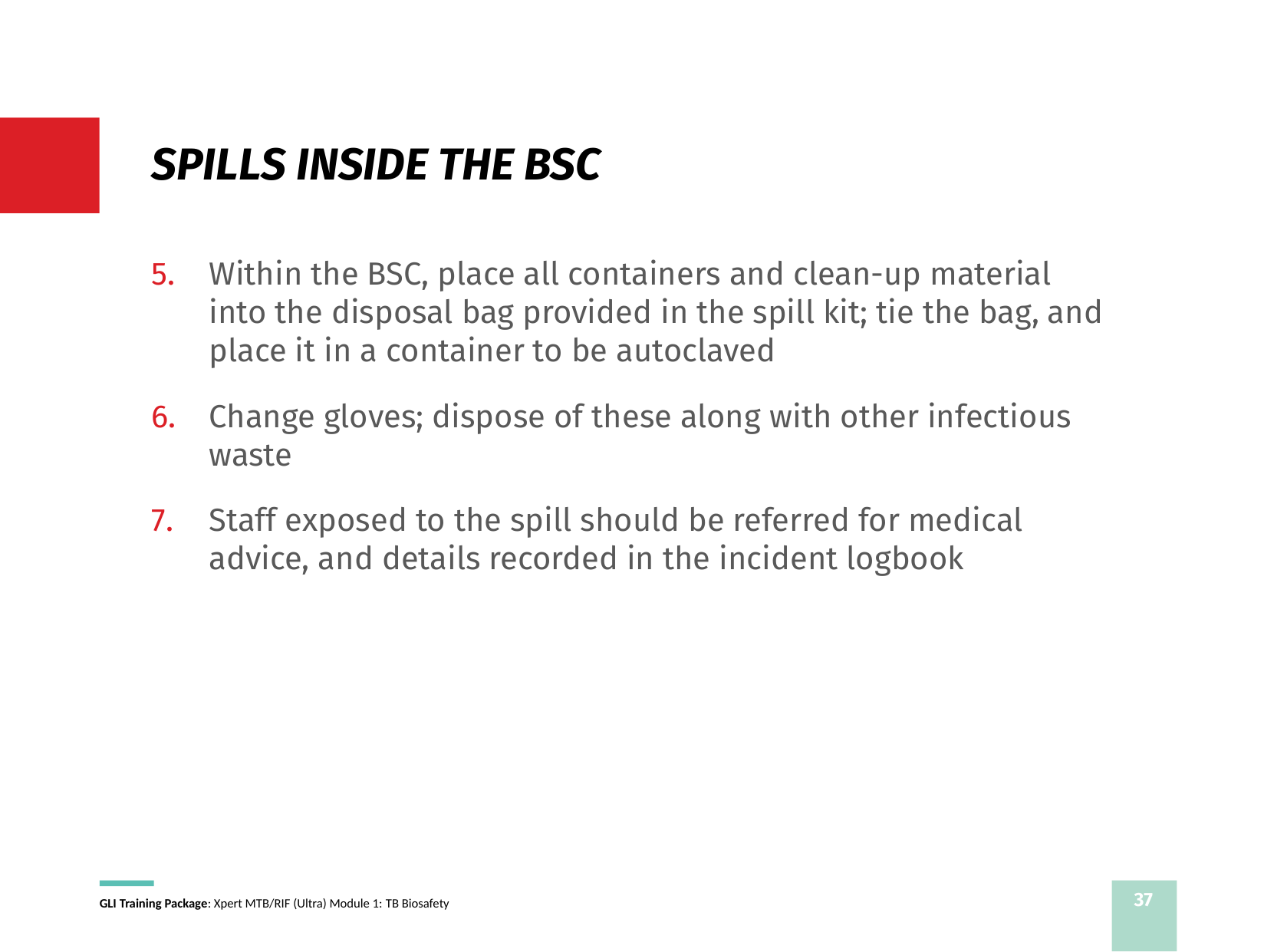

# SPILLS INSIDE THE BSC
Within the BSC, place all containers and clean-up material into the disposal bag provided in the spill kit; tie the bag, and place it in a container to be autoclaved
Change gloves; dispose of these along with other infectious waste
Staff exposed to the spill should be referred for medical advice, and details recorded in the incident logbook